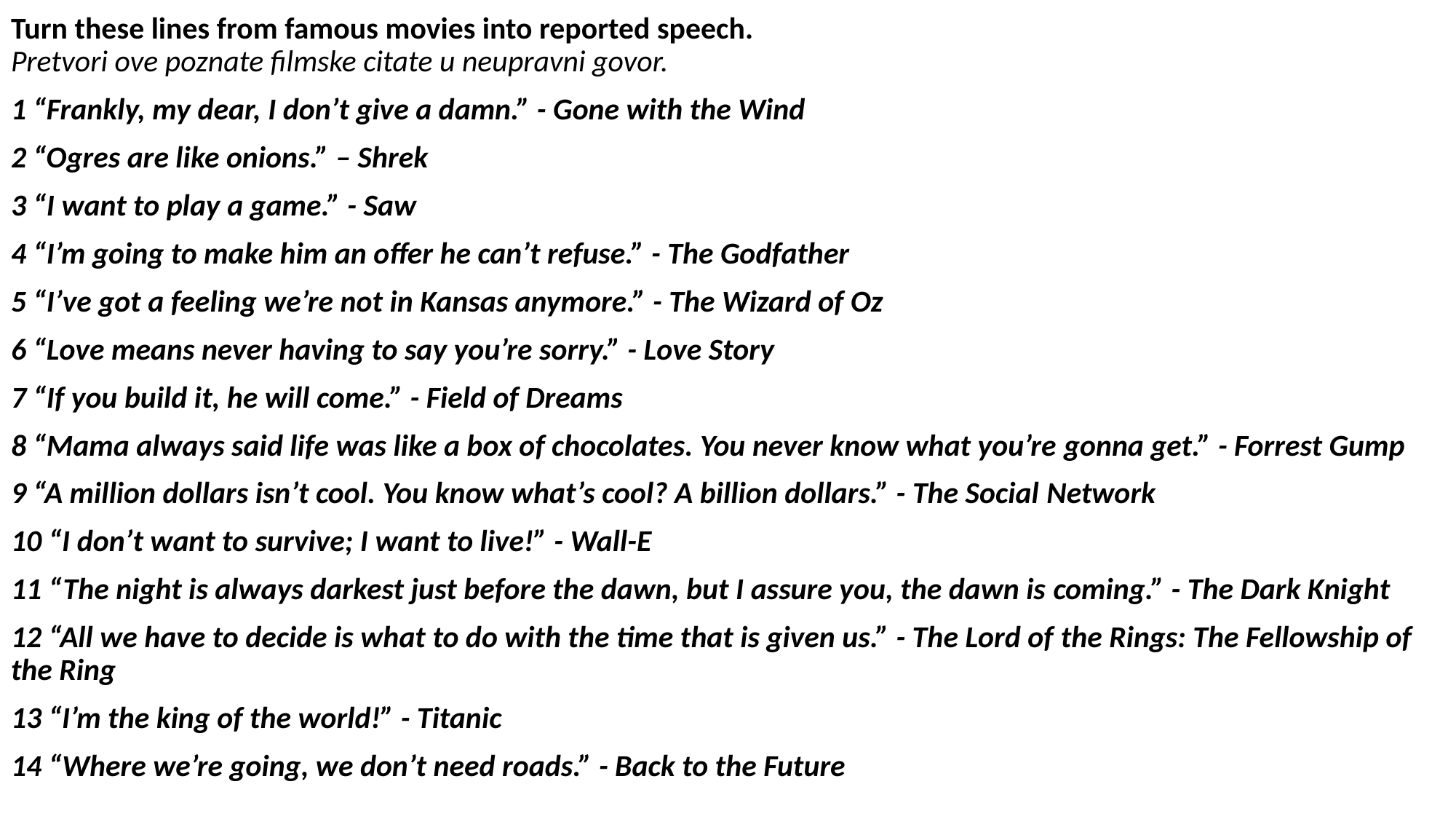

Turn these lines from famous movies into reported speech.
Pretvori ove poznate filmske citate u neupravni govor.
1 “Frankly, my dear, I don’t give a damn.” - Gone with the Wind
2 “Ogres are like onions.” – Shrek
3 “I want to play a game.” - Saw
4 “I’m going to make him an offer he can’t refuse.” - The Godfather
5 “I’ve got a feeling we’re not in Kansas anymore.” - The Wizard of Oz
6 “Love means never having to say you’re sorry.” - Love Story
7 “If you build it, he will come.” - Field of Dreams
8 “Mama always said life was like a box of chocolates. You never know what you’re gonna get.” - Forrest Gump
9 “A million dollars isn’t cool. You know what’s cool? A billion dollars.” - The Social Network
10 “I don’t want to survive; I want to live!” - Wall-E
11 “The night is always darkest just before the dawn, but I assure you, the dawn is coming.” - The Dark Knight
12 “All we have to decide is what to do with the time that is given us.” - The Lord of the Rings: The Fellowship of the Ring
13 “I’m the king of the world!” - Titanic
14 “Where we’re going, we don’t need roads.” - Back to the Future